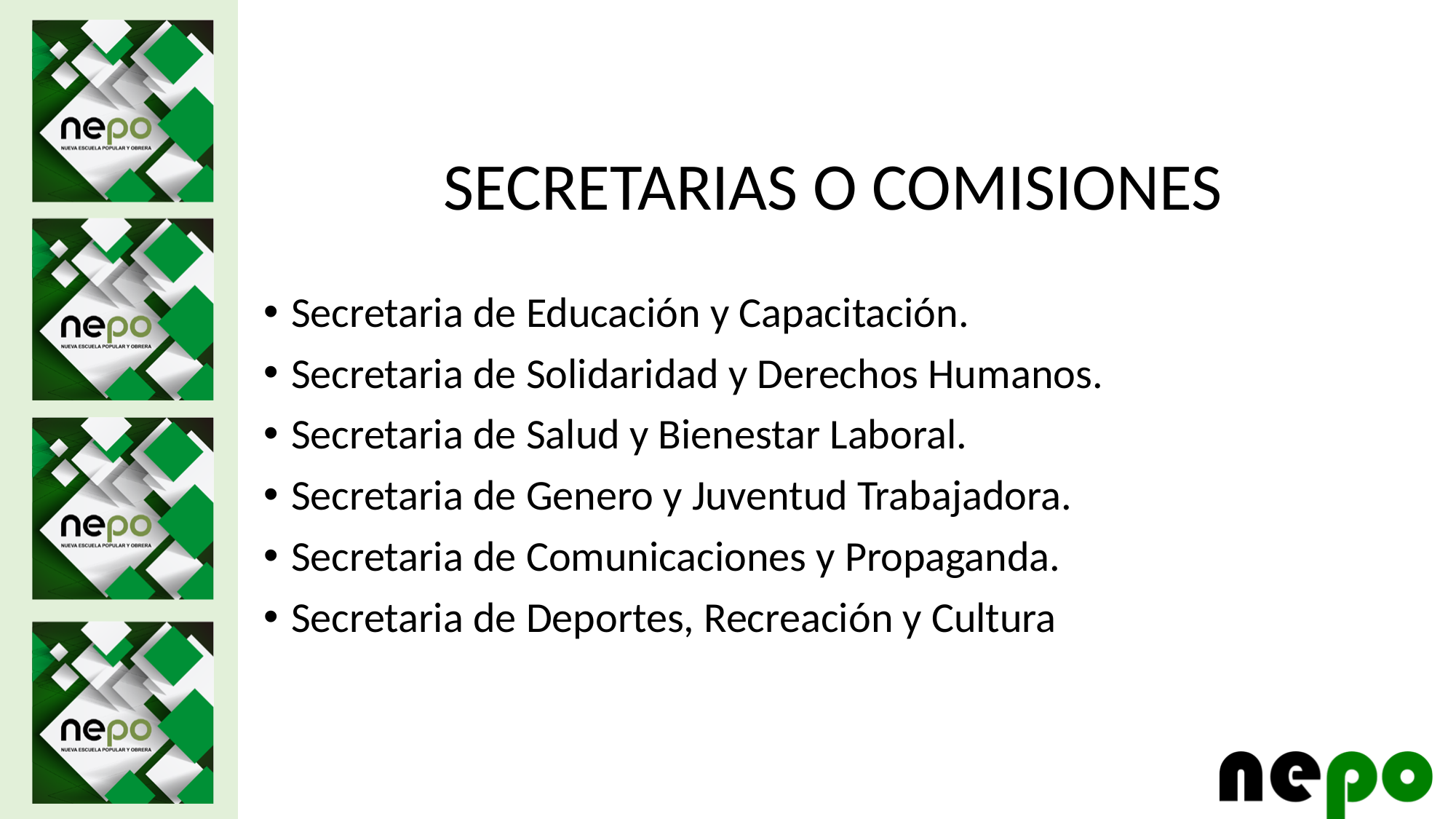

# SECRETARIAS O COMISIONES
Secretaria de Educación y Capacitación.
Secretaria de Solidaridad y Derechos Humanos.
Secretaria de Salud y Bienestar Laboral.
Secretaria de Genero y Juventud Trabajadora.
Secretaria de Comunicaciones y Propaganda.
Secretaria de Deportes, Recreación y Cultura